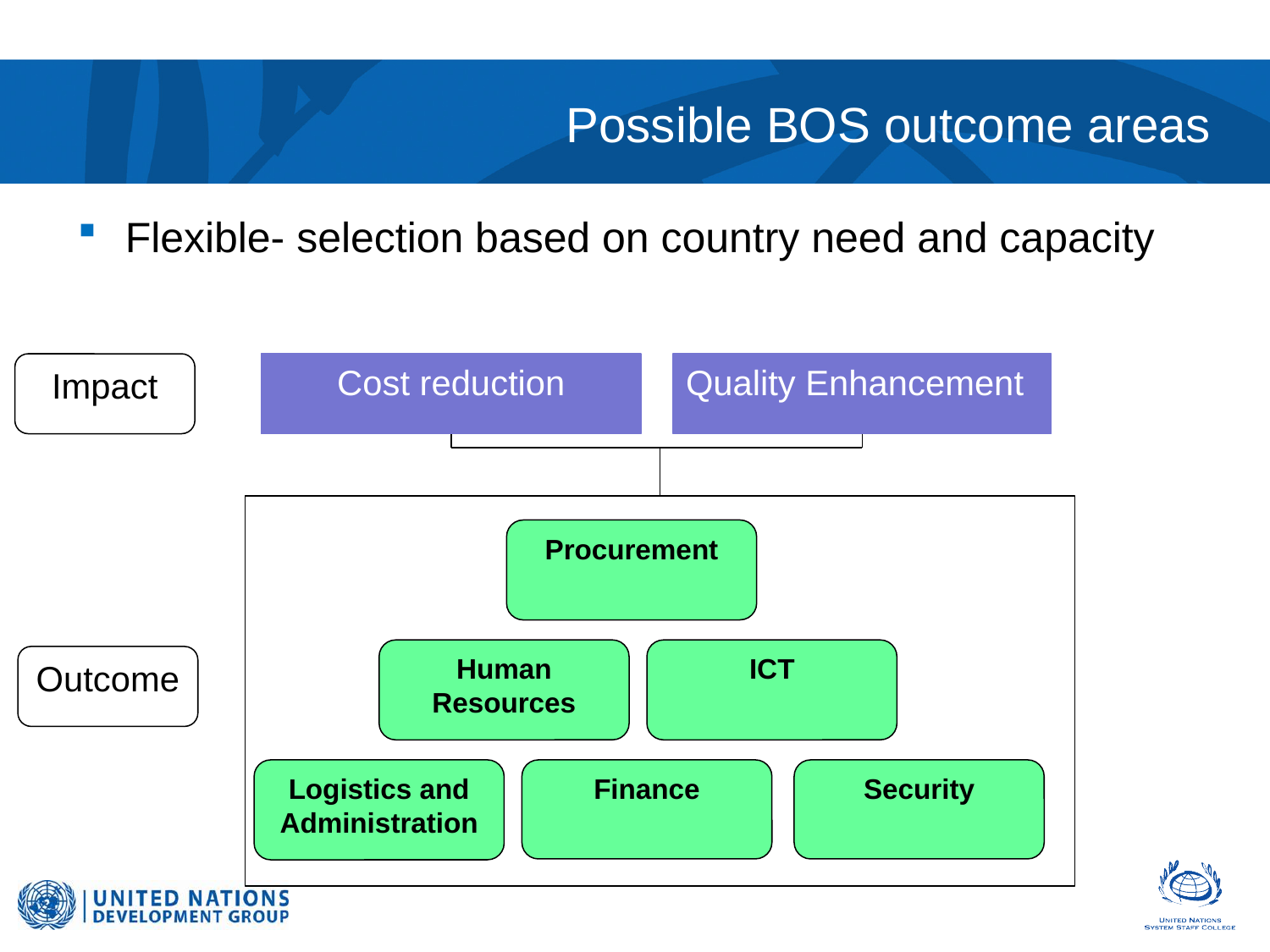

# Possible BOS outcome areas
Flexible- selection based on country need and capacity

Impact
Cost reduction
Quality Enhancement

Procurement
Human Resources

ICT

Logistics and Administration

Finance

Security

Outcome